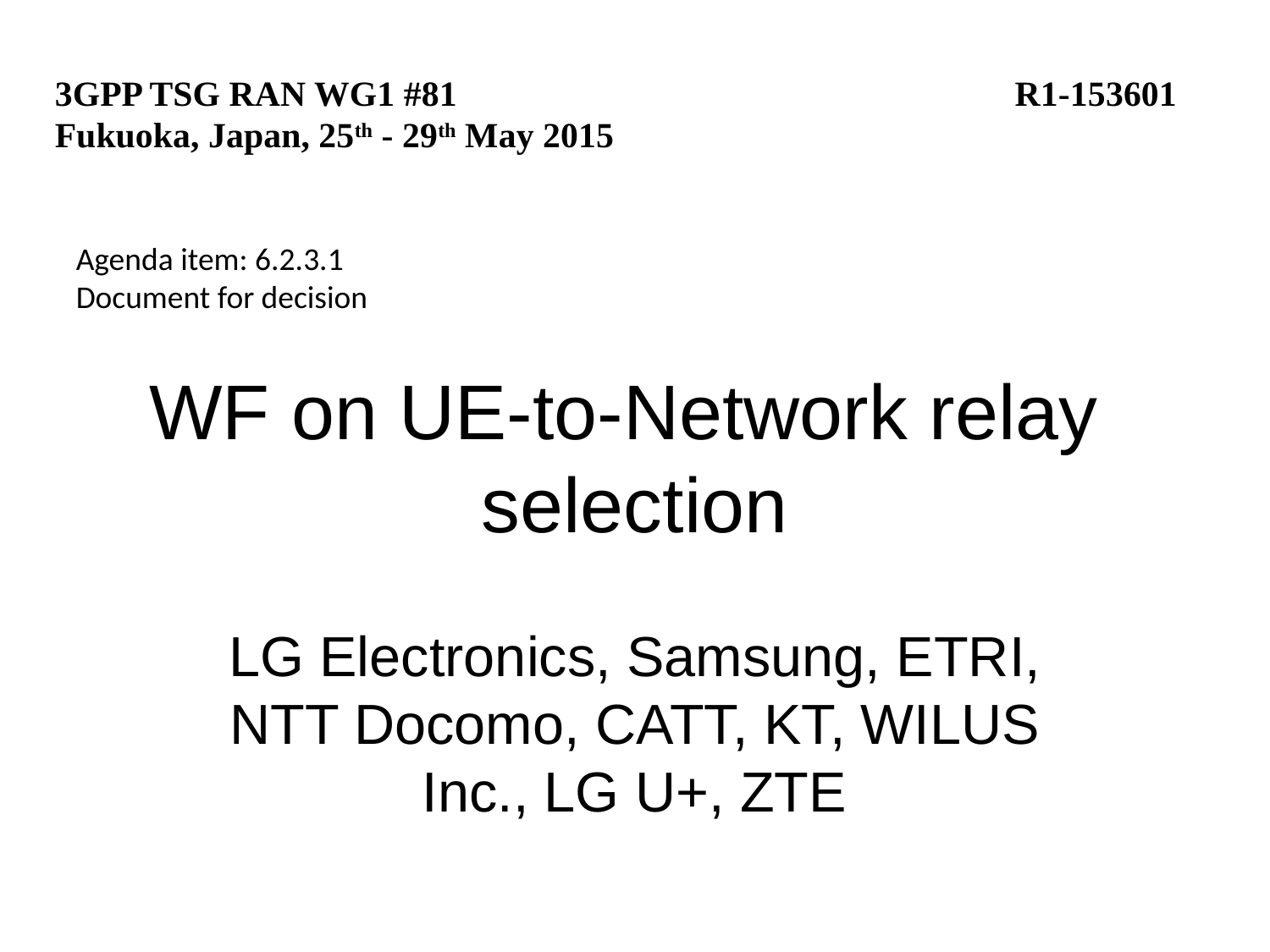

3GPP TSG RAN WG1 #81				        R1-153601
Fukuoka, Japan, 25th - 29th May 2015
Agenda item: 6.2.3.1
Document for decision
# WF on UE-to-Network relay  selection
LG Electronics, Samsung, ETRI, NTT Docomo, CATT, KT, WILUS Inc., LG U+, ZTE